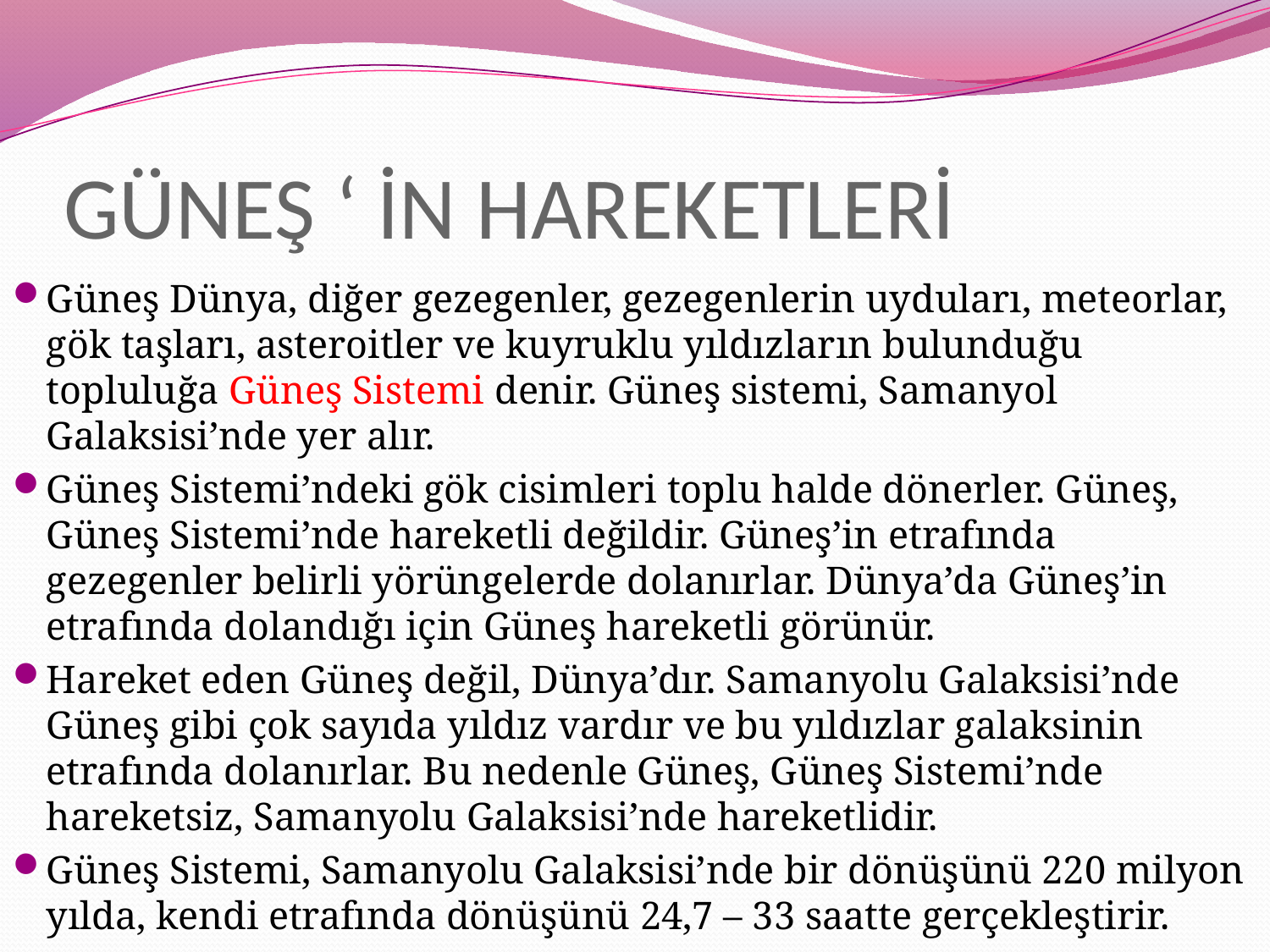

# GÜNEŞ ‘ İN HAREKETLERİ
Güneş Dünya, diğer gezegenler, gezegenlerin uyduları, meteorlar, gök taşları, asteroitler ve kuyruklu yıldızların bulunduğu topluluğa Güneş Sistemi denir. Güneş sistemi, Samanyol Galaksisi’nde yer alır.
Güneş Sistemi’ndeki gök cisimleri toplu halde dönerler. Güneş, Güneş Sistemi’nde hareketli değildir. Güneş’in etrafında gezegenler belirli yörüngelerde dolanırlar. Dünya’da Güneş’in etrafında dolandığı için Güneş hareketli görünür.
Hareket eden Güneş değil, Dünya’dır. Samanyolu Galaksisi’nde Güneş gibi çok sayıda yıldız vardır ve bu yıldızlar galaksinin etrafında dolanırlar. Bu nedenle Güneş, Güneş Sistemi’nde hareketsiz, Samanyolu Galaksisi’nde hareketlidir.
Güneş Sistemi, Samanyolu Galaksisi’nde bir dönüşünü 220 milyon yılda, kendi etrafında dönüşünü 24,7 – 33 saatte gerçekleştirir.